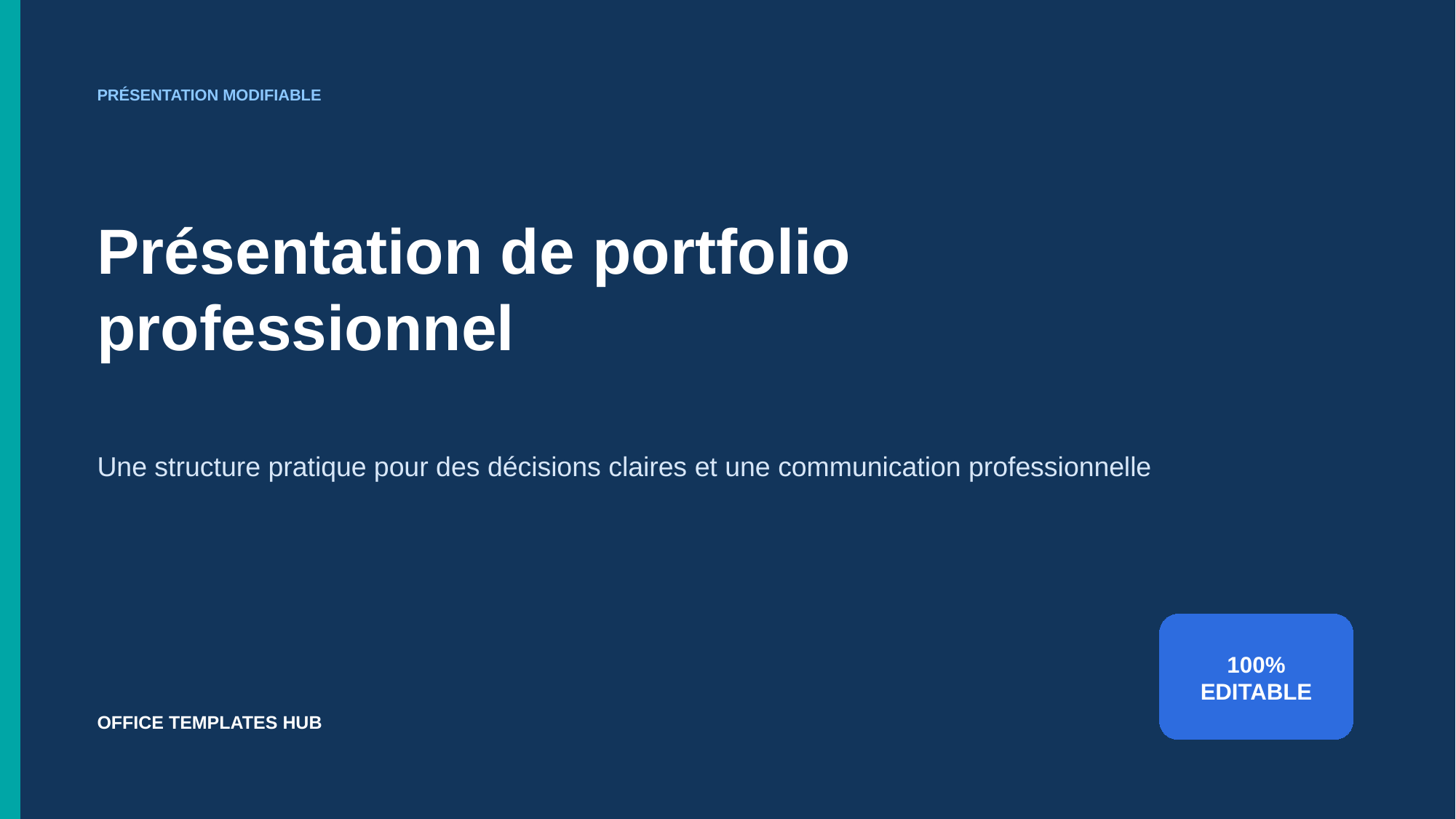

PRÉSENTATION MODIFIABLE
Présentation de portfolio professionnel
Une structure pratique pour des décisions claires et une communication professionnelle

100%
EDITABLE
OFFICE TEMPLATES HUB